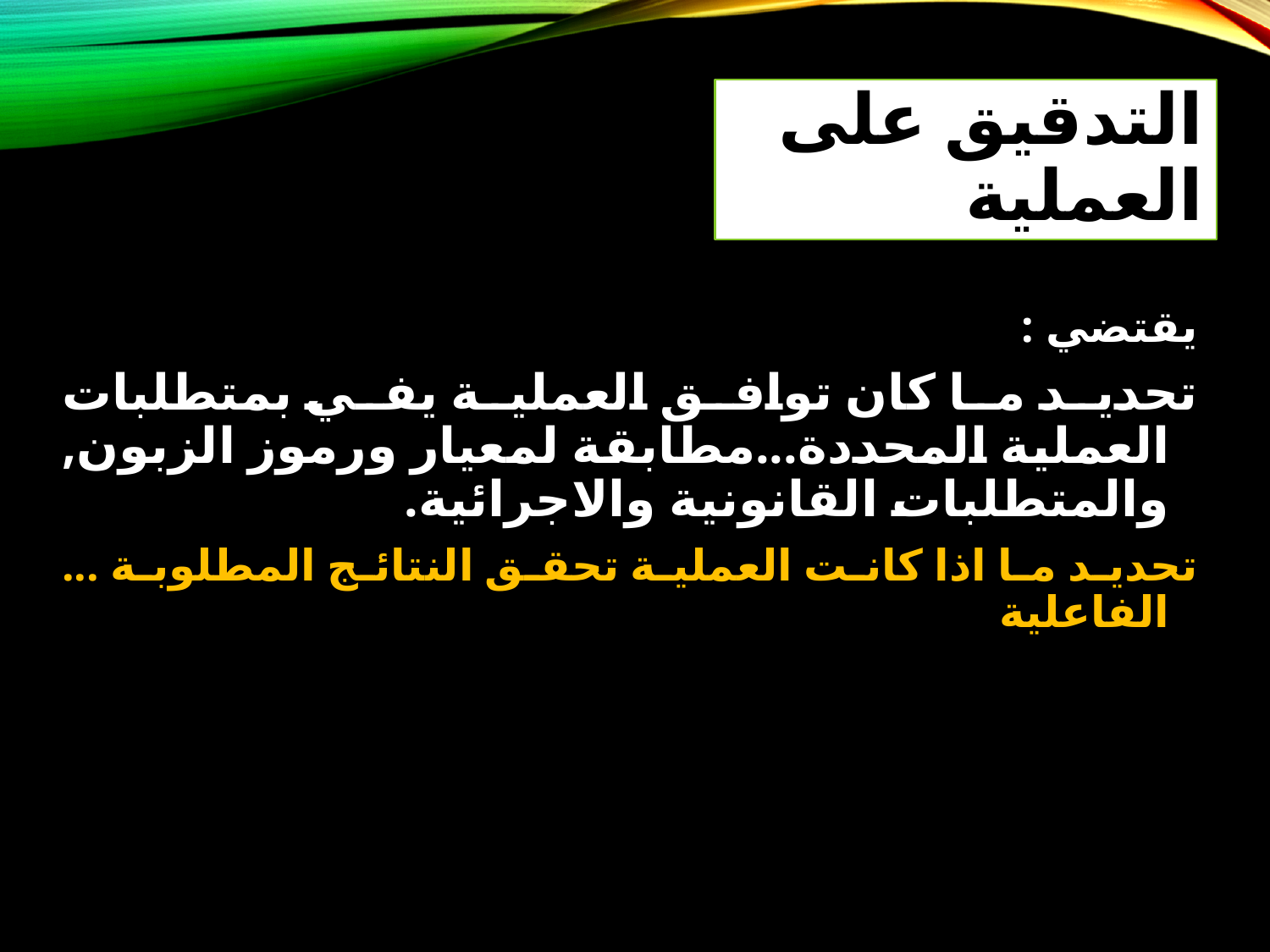

# التدقيق على العملية
يقتضي :
تحديد ما كان توافق العملية يفي بمتطلبات العملية المحددة...مطابقة لمعيار ورموز الزبون, والمتطلبات القانونية والاجرائية.
تحديد ما اذا كانت العملية تحقق النتائج المطلوبة ... الفاعلية